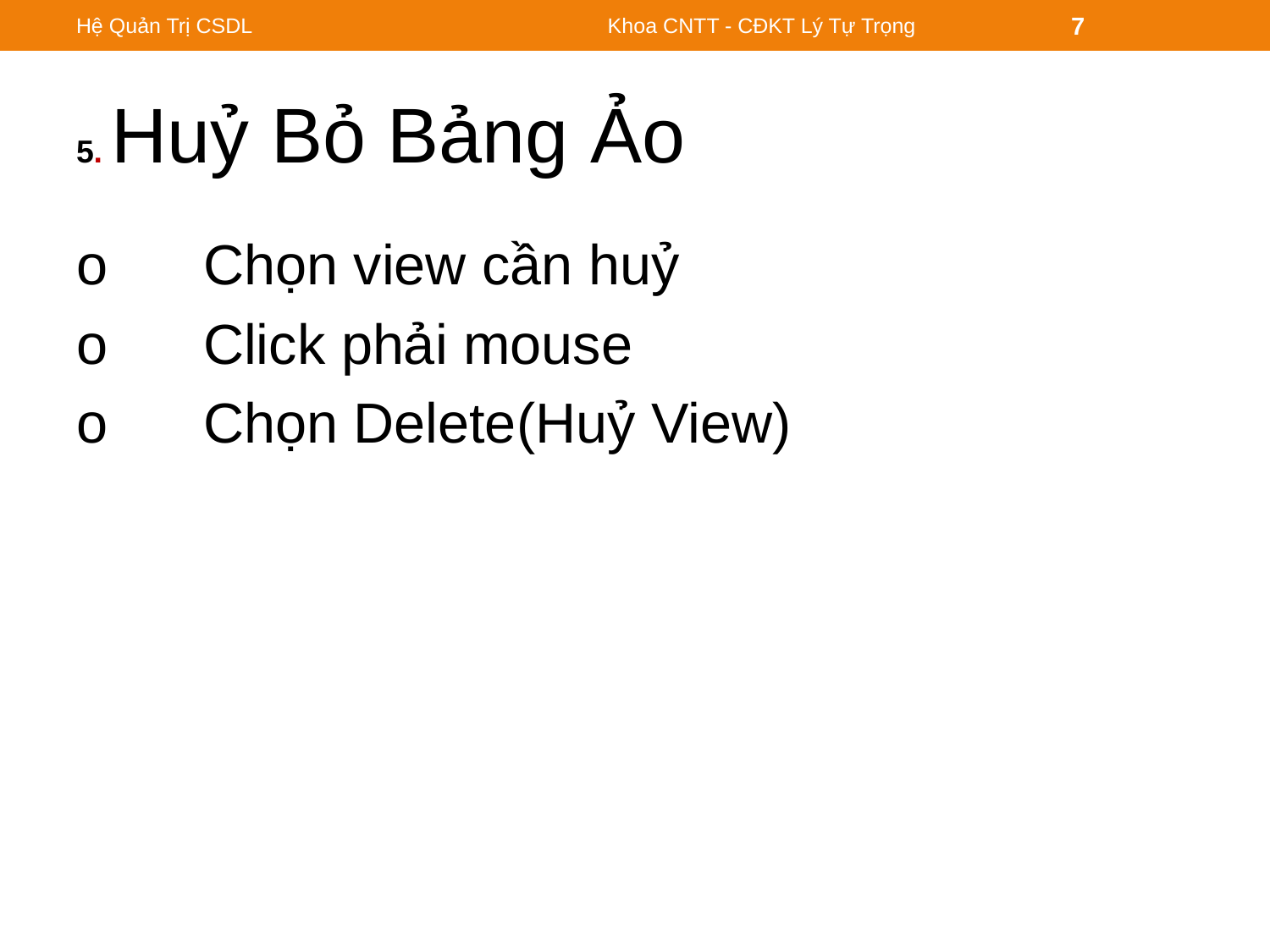

Hệ Quản Trị CSDL
Khoa CNTT - CĐKT Lý Tự Trọng
7
# 5. Huỷ Bỏ Bảng Ảo
o	Chọn view cần huỷ
o	Click phải mouse
o	Chọn Delete(Huỷ View)